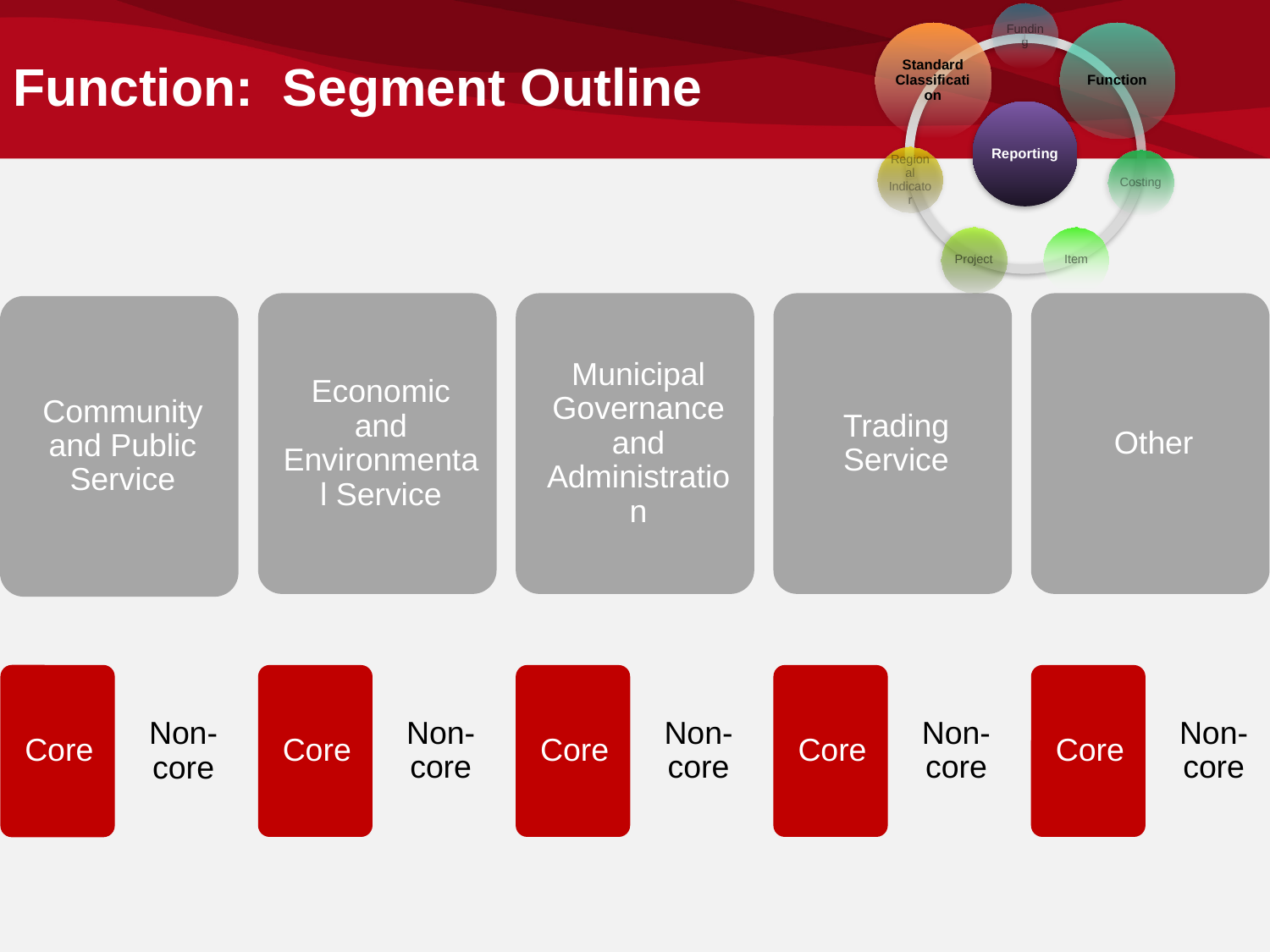

Reporting
Funding
Function
Costing
Item
Project
Regional Indicator
Standard Classification
# Function:  Segment Outline
Community and Public Service
Core
Non-core
Economic and Environmental Service
Core
Non-core
Municipal Governance and Administration
Core
Non-core
Trading Service
Core
Non-core
Other
Core
Non-core

131